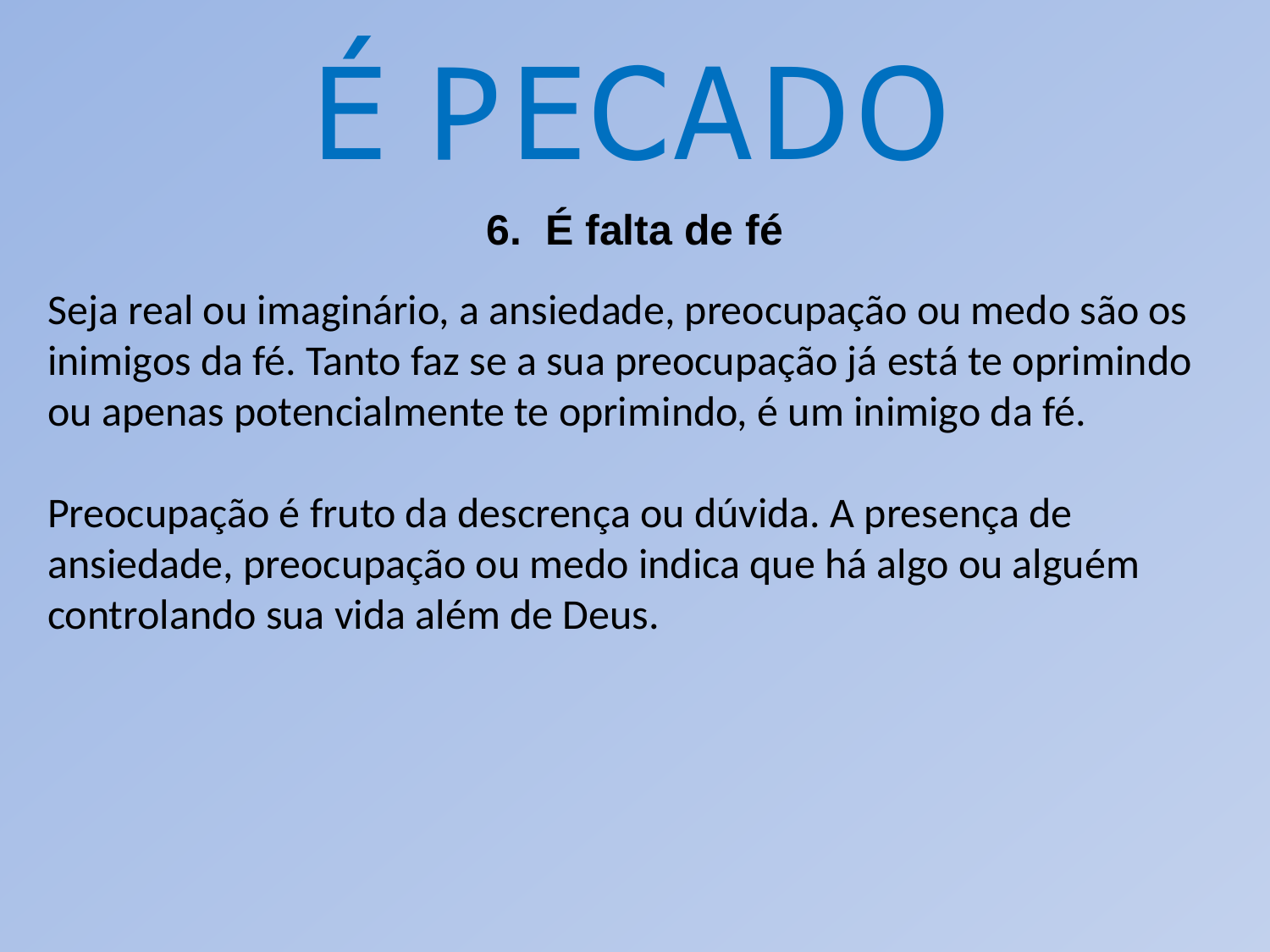

É PECADO

6.  É falta de fé

Seja real ou imaginário, a ansiedade, preocupação ou medo são os inimigos da fé. Tanto faz se a sua preocupação já está te oprimindo ou apenas potencialmente te oprimindo, é um inimigo da fé.

Preocupação é fruto da descrença ou dúvida. A presença de ansiedade, preocupação ou medo indica que há algo ou alguém controlando sua vida além de Deus.